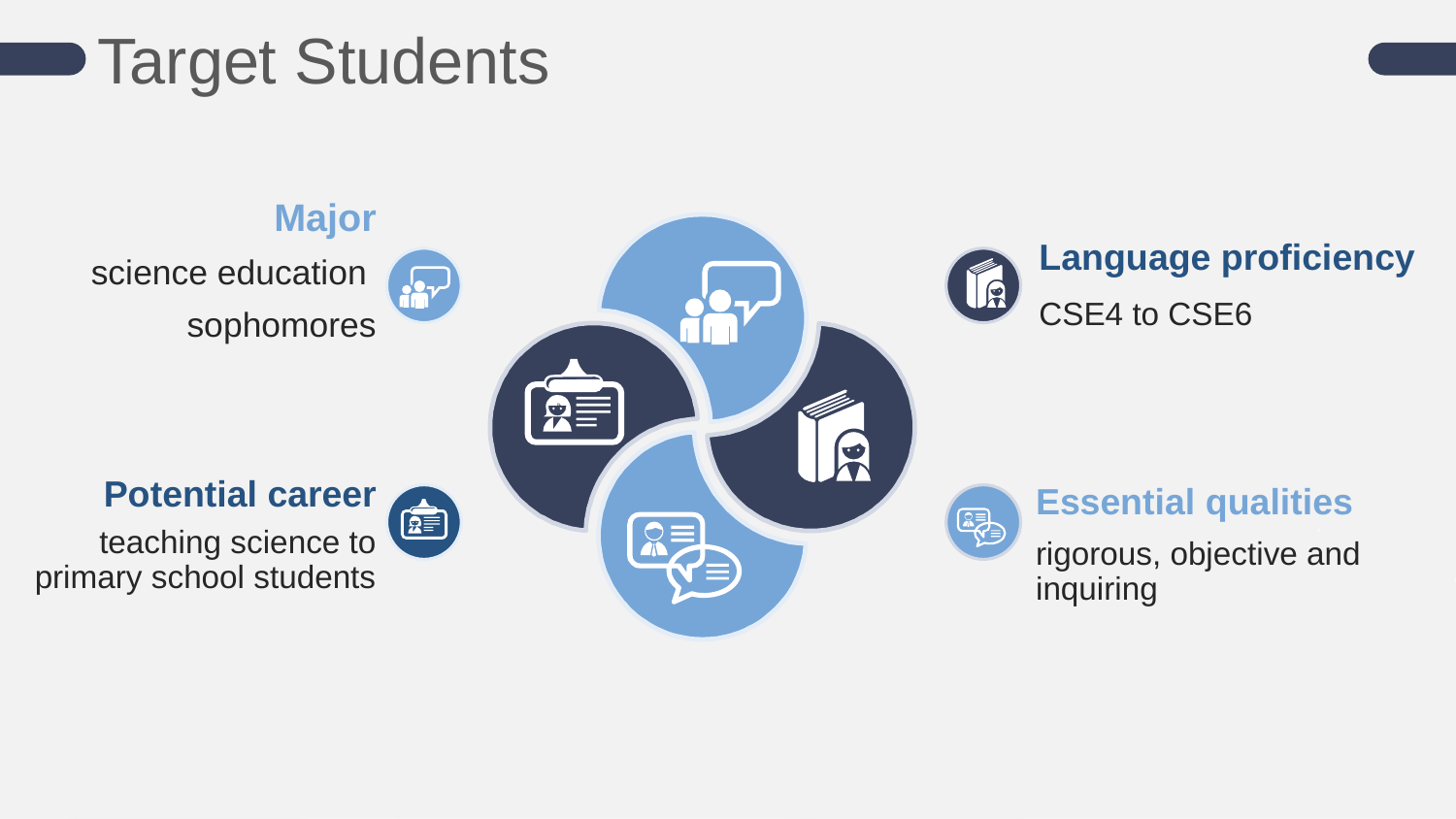

Target Students

Major
science education
sophomores

Language proficiency
CSE4 to CSE6

Potential career
 teaching science to primary school students
Essential qualities
rigorous, objective and inquiring